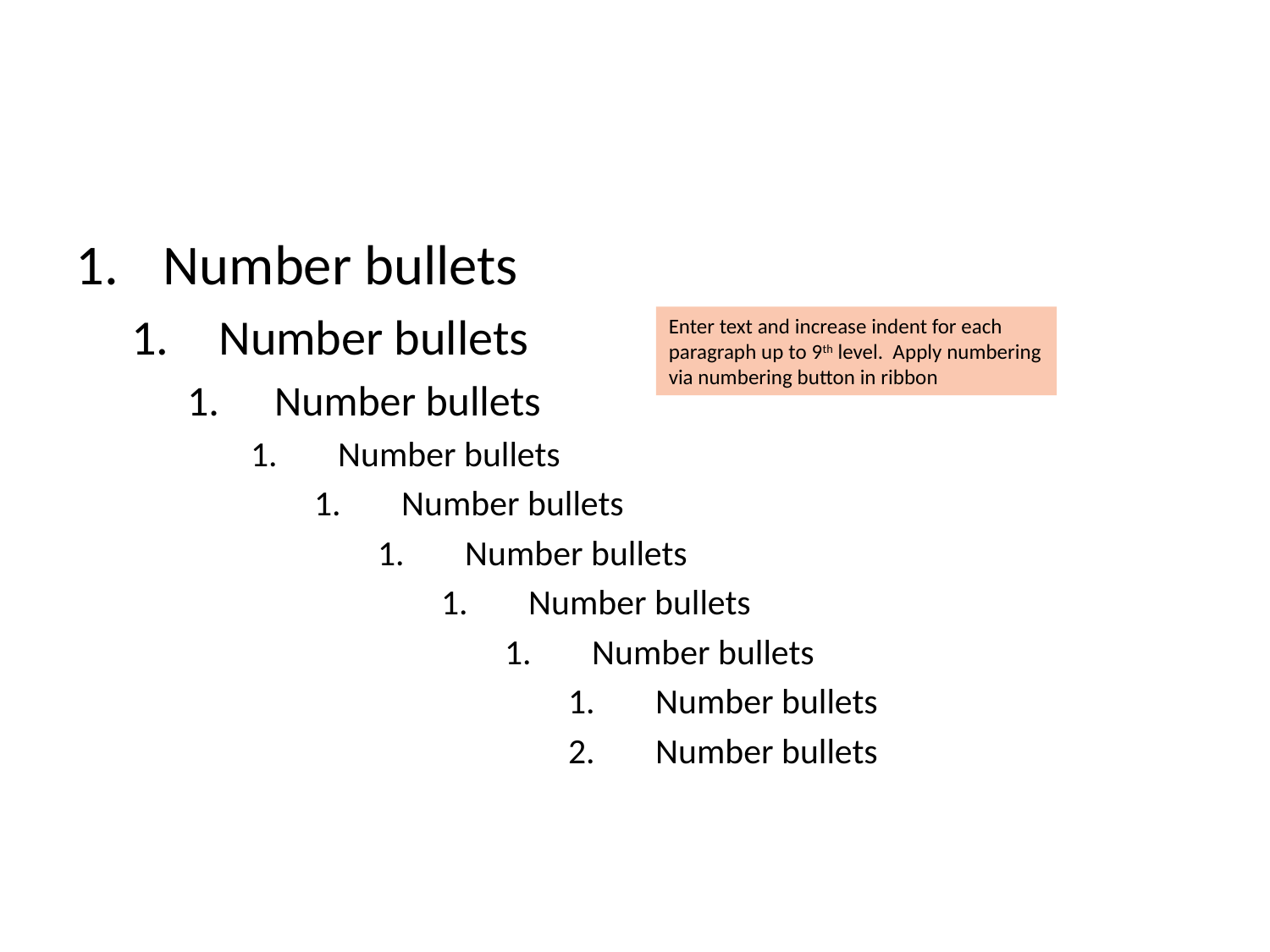

#
Number bullets
Number bullets
Number bullets
Number bullets
Number bullets
Number bullets
Number bullets
Number bullets
Number bullets
Number bullets

Enter text and increase indent for each paragraph up to 9th level.  Apply numbering via numbering button in ribbon